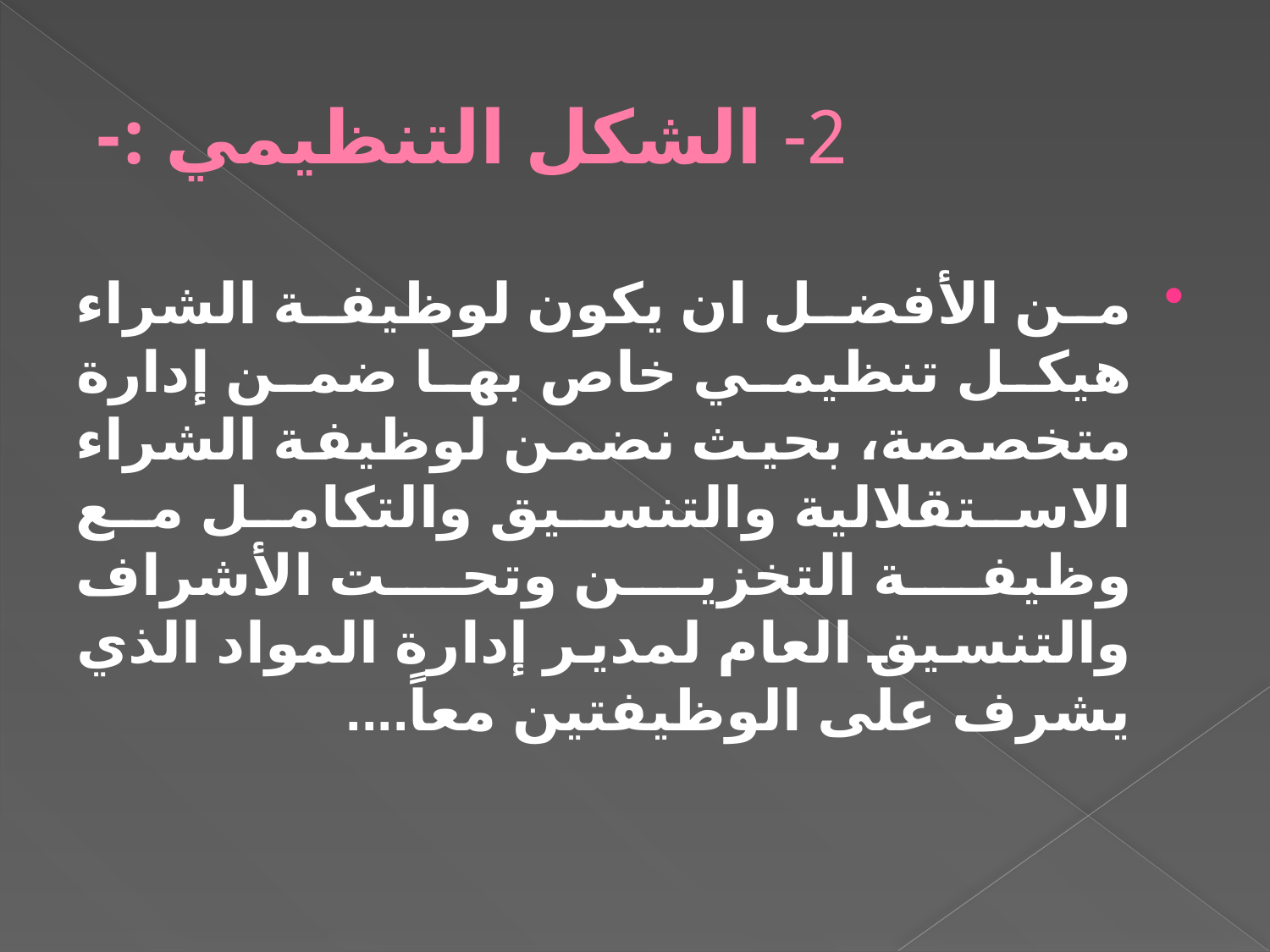

# 2- الشكل التنظيمي :-
من الأفضل ان يكون لوظيفة الشراء هيكل تنظيمي خاص بها ضمن إدارة متخصصة، بحيث نضمن لوظيفة الشراء الاستقلالية والتنسيق والتكامل مع وظيفة التخزين وتحت الأشراف والتنسيق العام لمدير إدارة المواد الذي يشرف على الوظيفتين معاً....